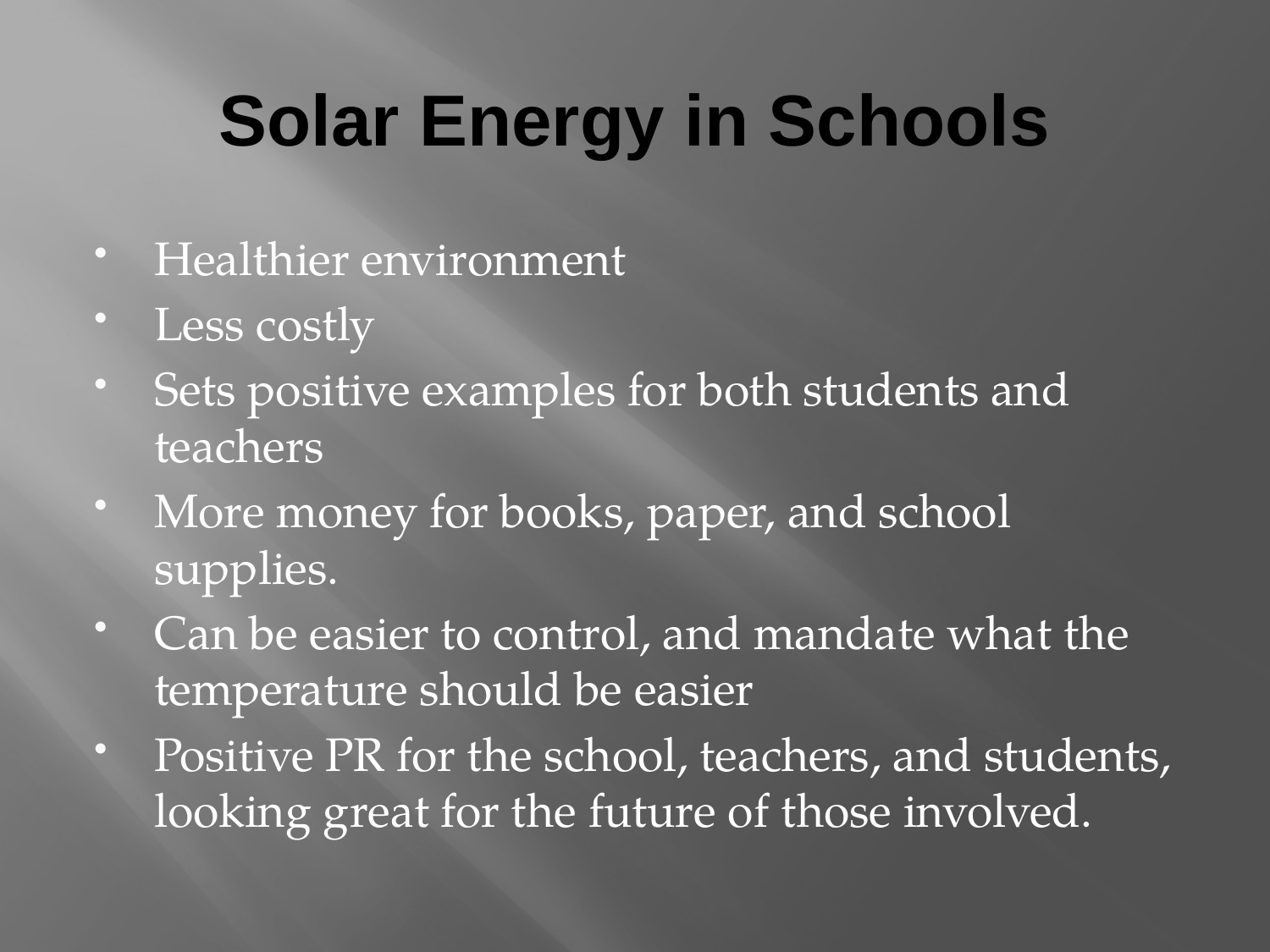

# Solar Energy in Schools
Healthier environment
Less costly
Sets positive examples for both students and teachers
More money for books, paper, and school supplies.
Can be easier to control, and mandate what the temperature should be easier
Positive PR for the school, teachers, and students, looking great for the future of those involved.